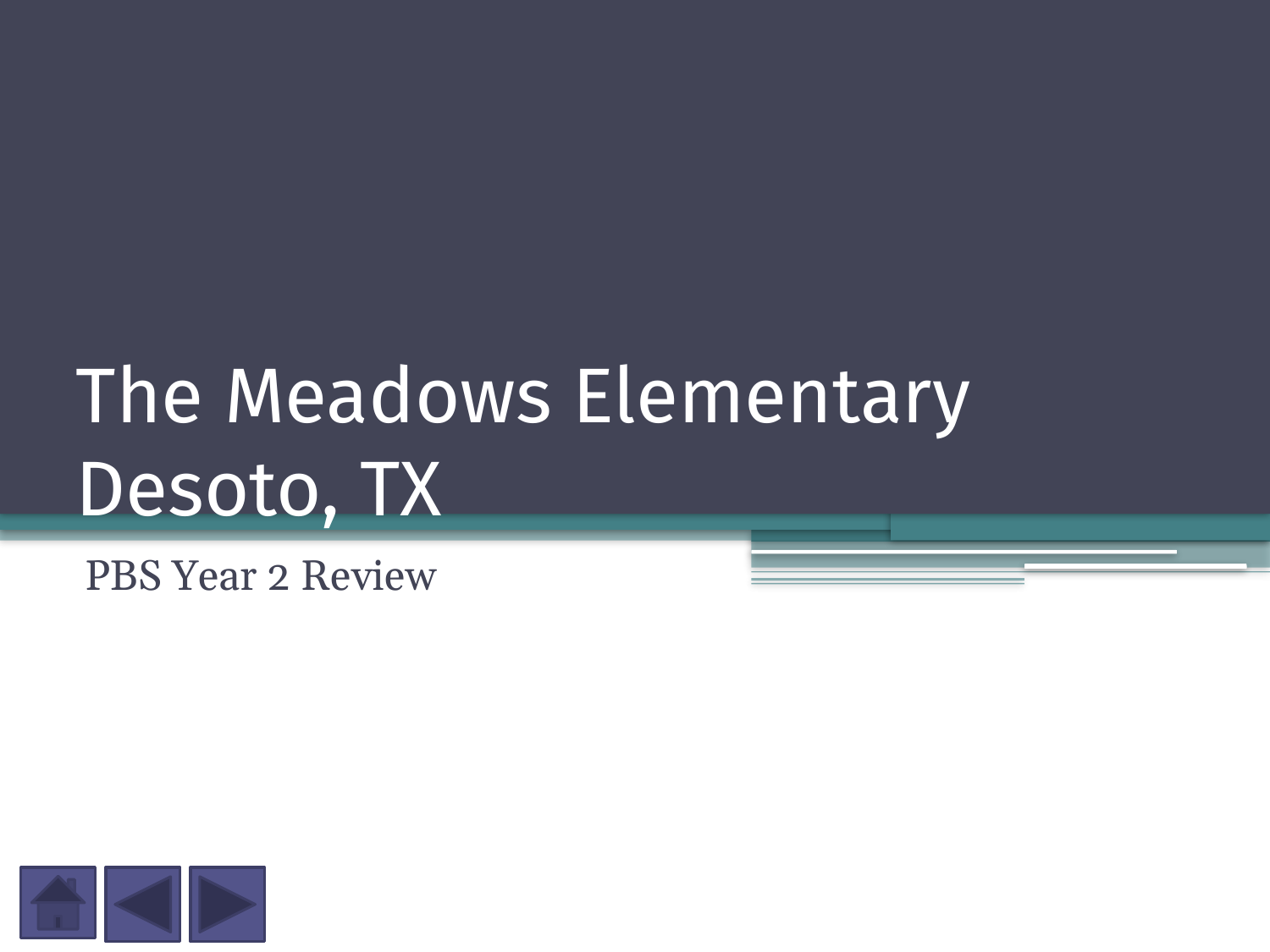

# The Meadows Elementary Desoto, TX
PBS Year 2 Review